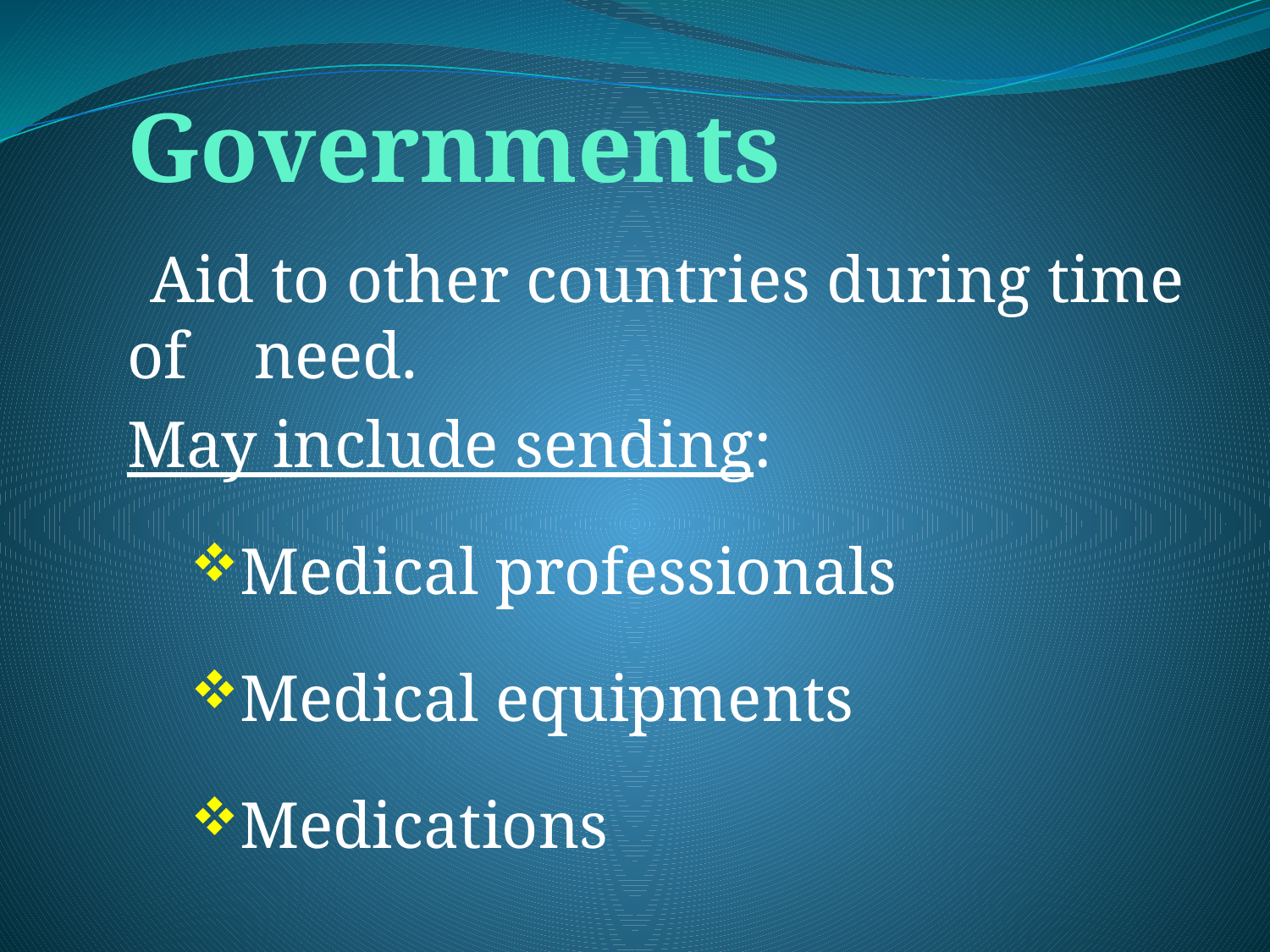

# Governments
  Aid to other countries during time of 	need.
May include sending:
Medical professionals
Medical equipments
Medications